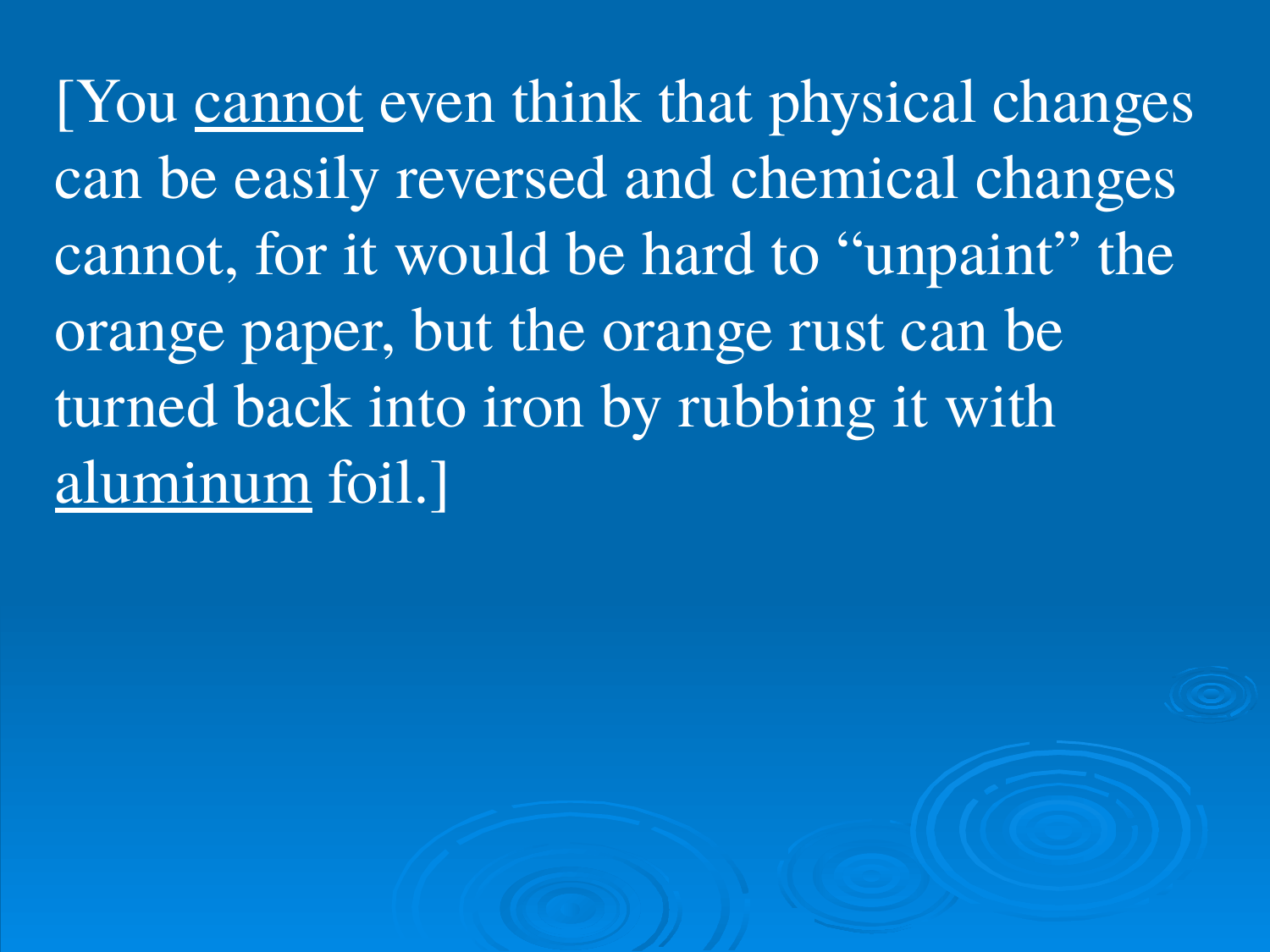

[You cannot even think that physical changes can be easily reversed and chemical changes cannot, for it would be hard to “unpaint” the orange paper, but the orange rust can be turned back into iron by rubbing it with aluminum foil.]